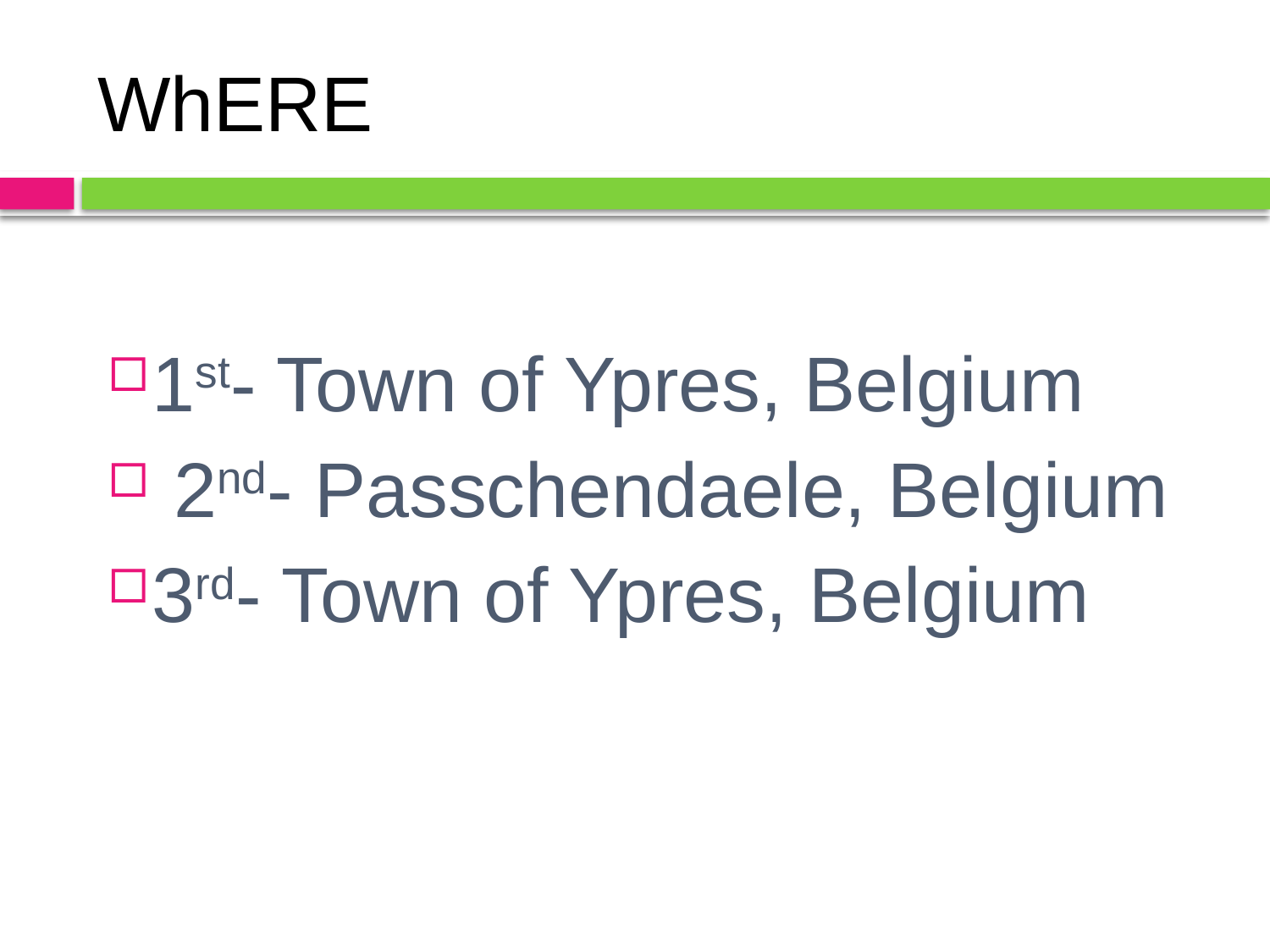

# WhERE
1st- Town of Ypres, Belgium
 2nd- Passchendaele, Belgium
3rd- Town of Ypres, Belgium